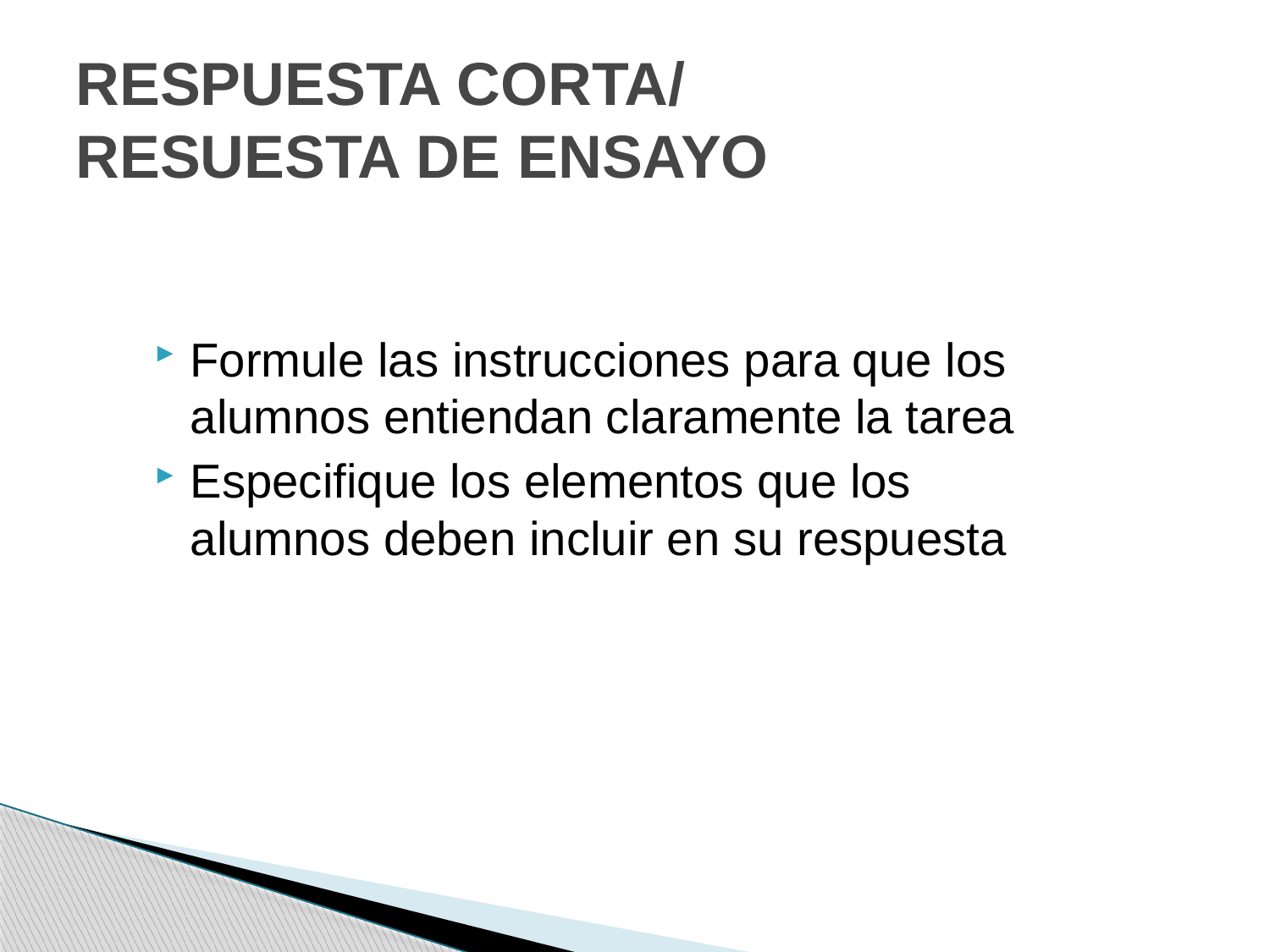

# RESPUESTA CORTA/ RESUESTA DE ENSAYO
Formule las instrucciones para que los alumnos entiendan claramente la tarea
Especifique los elementos que los alumnos deben incluir en su respuesta